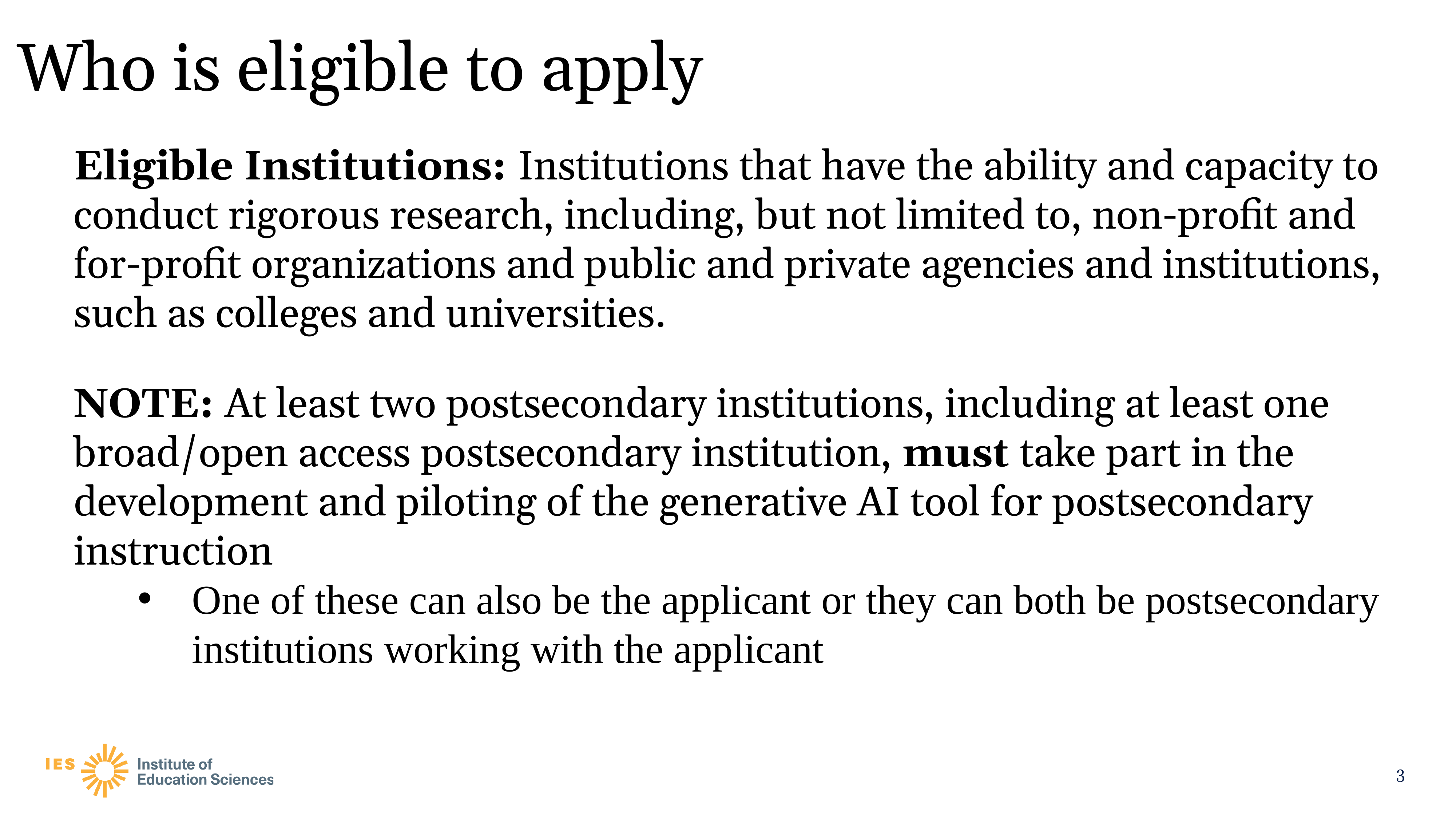

# Who is eligible to apply
Eligible Institutions: Institutions that have the ability and capacity to conduct rigorous research, including, but not limited to, non-profit and for-profit organizations and public and private agencies and institutions, such as colleges and universities.

NOTE: At least two postsecondary institutions, including at least one broad/open access postsecondary institution, must take part in the development and piloting of the generative AI tool for postsecondary instruction
One of these can also be the applicant or they can both be postsecondary institutions working with the applicant

3